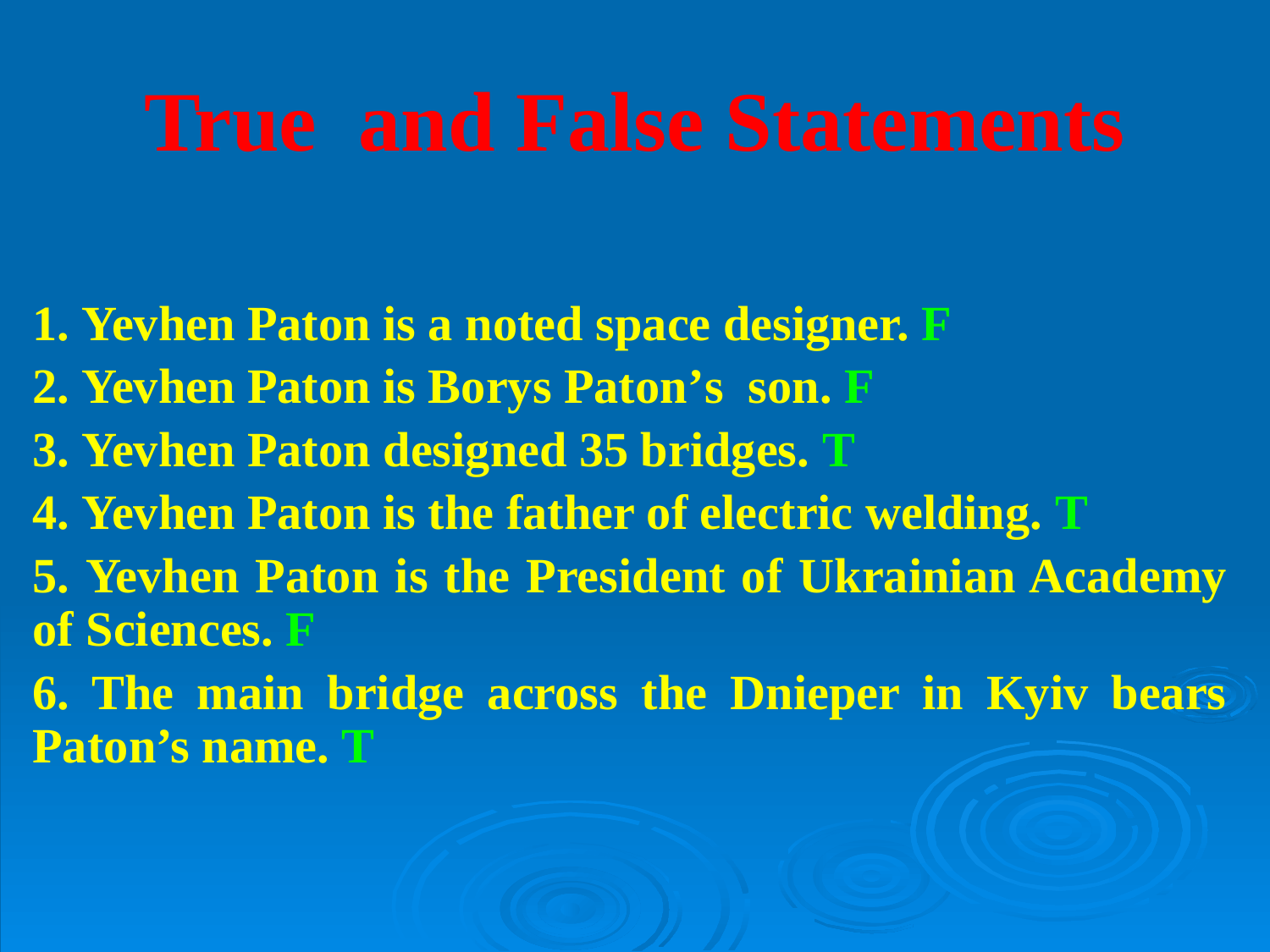

# True  and False Statements

1. Yevhen Paton is a noted space designer. F
2. Yevhen Paton is Borys Patonʼs  son. F
3. Yevhen Paton designed 35 bridges. T
4. Yevhen Paton is the father of electric welding. T
5. Yevhen Paton is the President of Ukrainian Academy of Sciences. F
6. The main bridge across the Dnieper in Kyiv bears Paton’s name. T